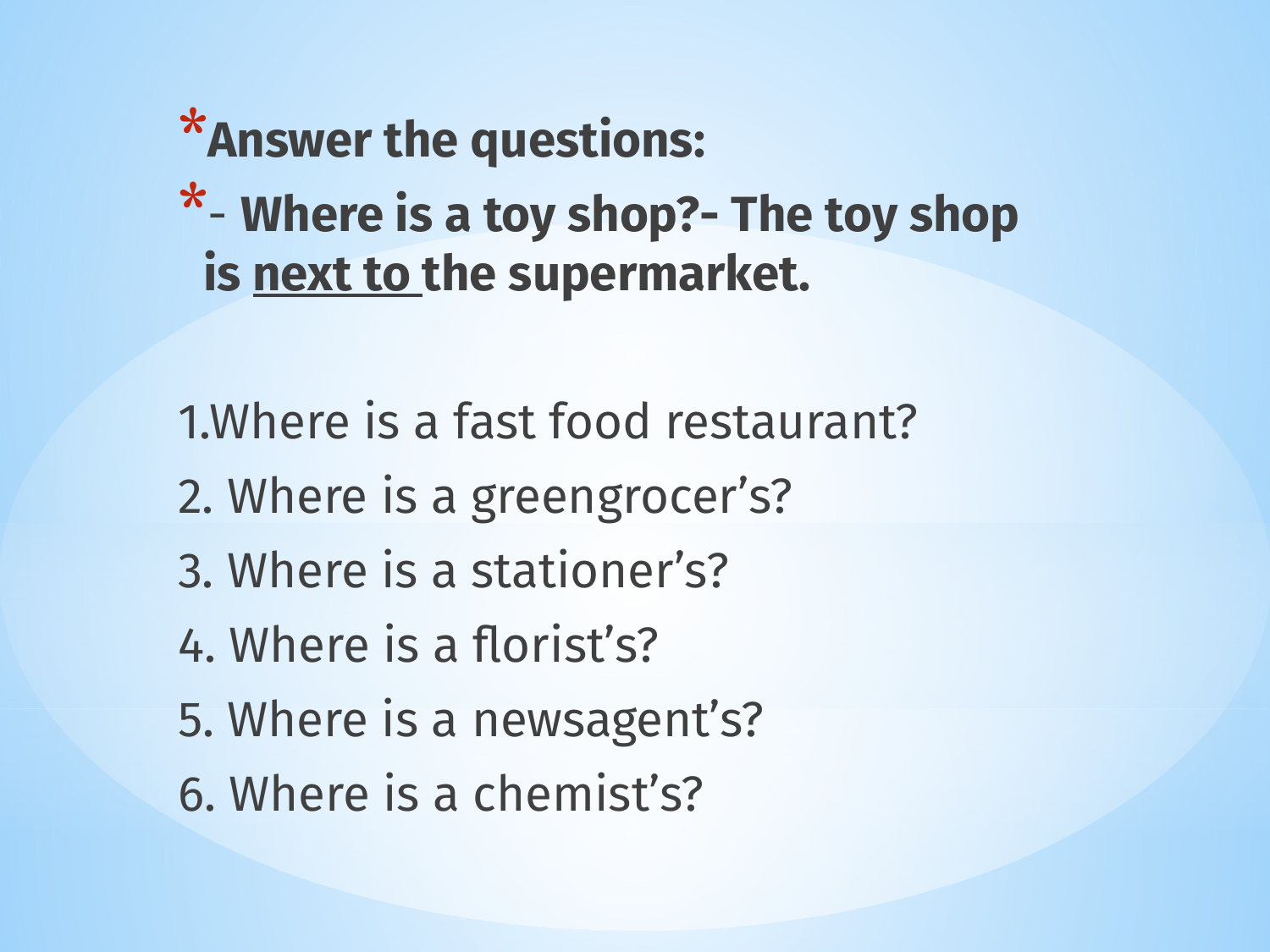

Answer the questions:
- Where is a toy shop?- The toy shop is next to the supermarket.

1.Where is a fast food restaurant?
2. Where is a greengrocer’s?
3. Where is a stationer’s?
4. Where is a florist’s?
5. Where is a newsagent’s?
6. Where is a chemist’s?